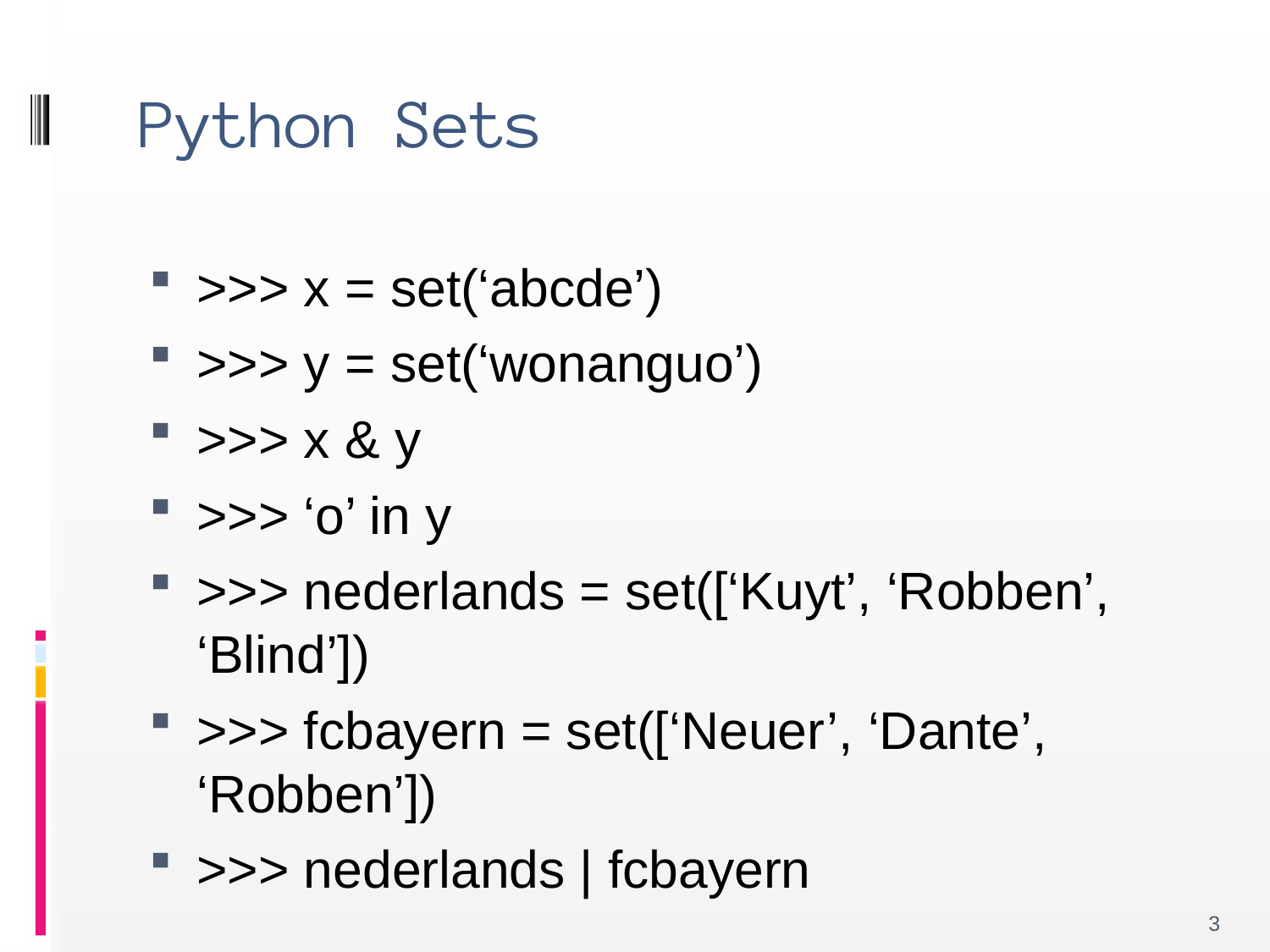

# Python Sets
>>> x = set(‘abcde’)
>>> y = set(‘wonanguo’)
>>> x & y
>>> ‘o’ in y
>>> nederlands = set([‘Kuyt’, ‘Robben’, ‘Blind’])
>>> fcbayern = set([‘Neuer’, ‘Dante’, ‘Robben’])
>>> nederlands | fcbayern
3